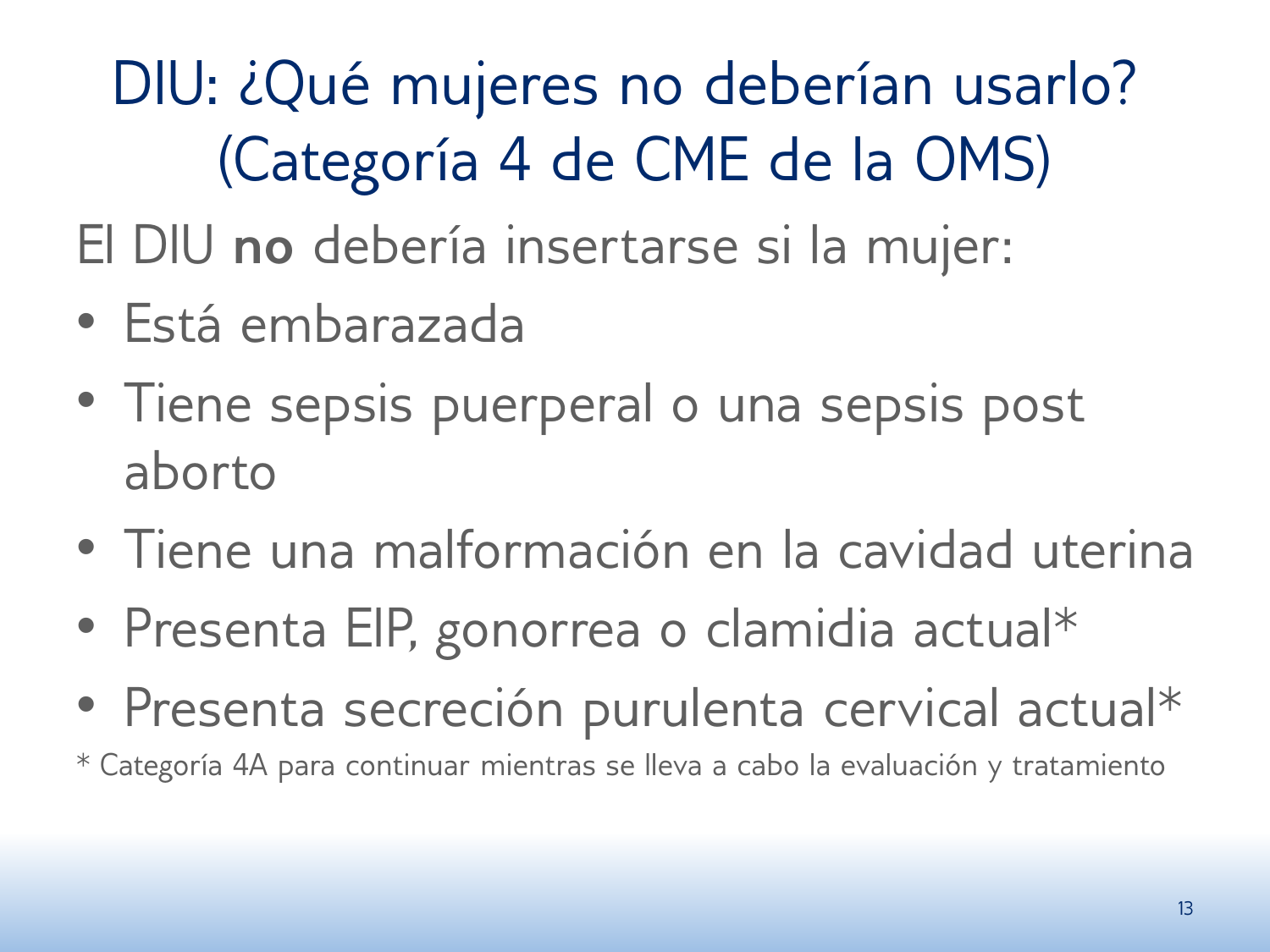

# DIU: ¿Qué mujeres no deberían usarlo? (Categoría 4 de CME de la OMS)
El DIU no debería insertarse si la mujer:
Está embarazada
Tiene sepsis puerperal o una sepsis post aborto
Tiene una malformación en la cavidad uterina
Presenta EIP, gonorrea o clamidia actual*
Presenta secreción purulenta cervical actual*
* Categoría 4A para continuar mientras se lleva a cabo la evaluación y tratamiento
13